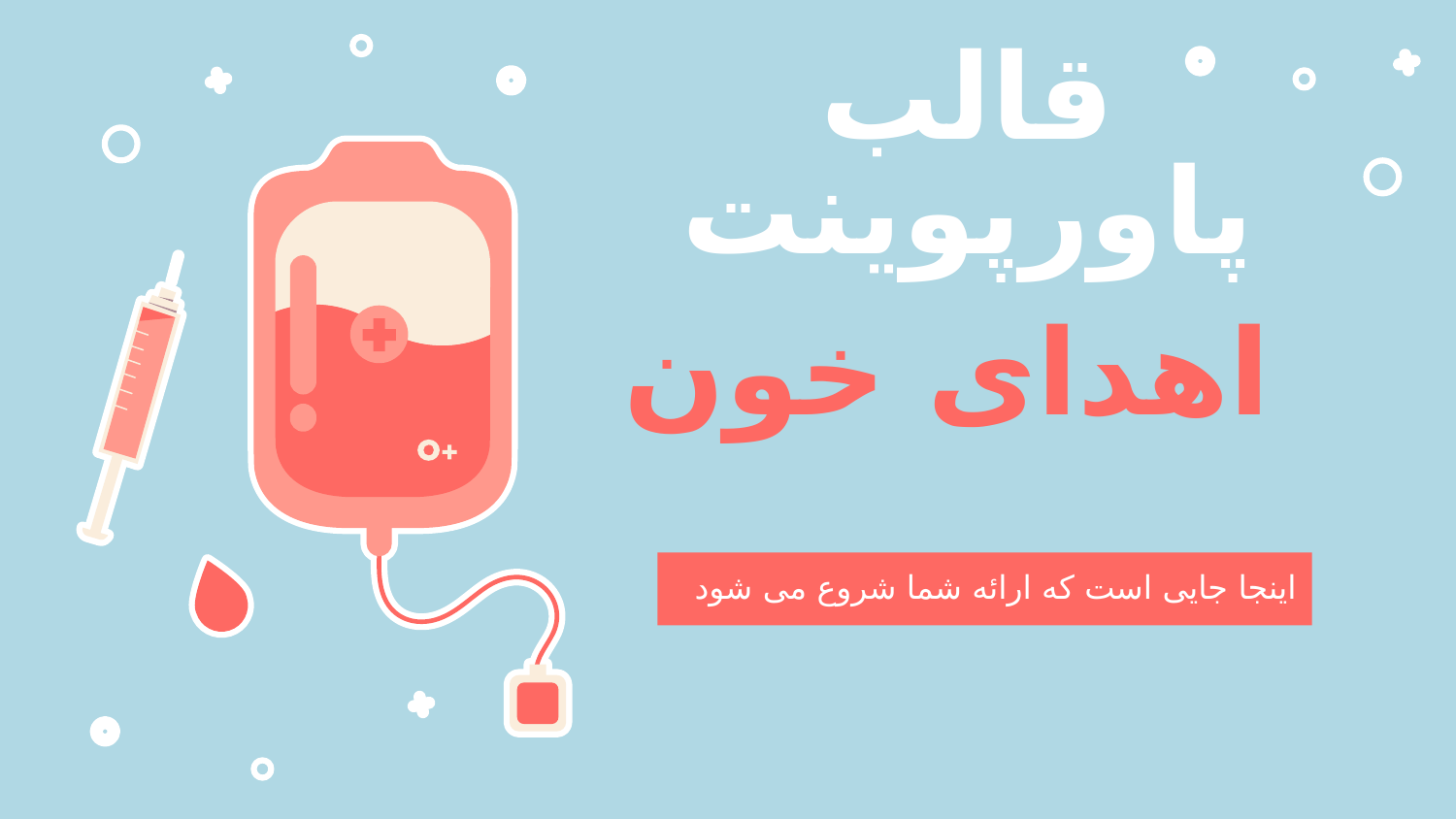

# قالب پاورپوینت اهدای خون

اینجا جایی است که ارائه شما شروع می شود